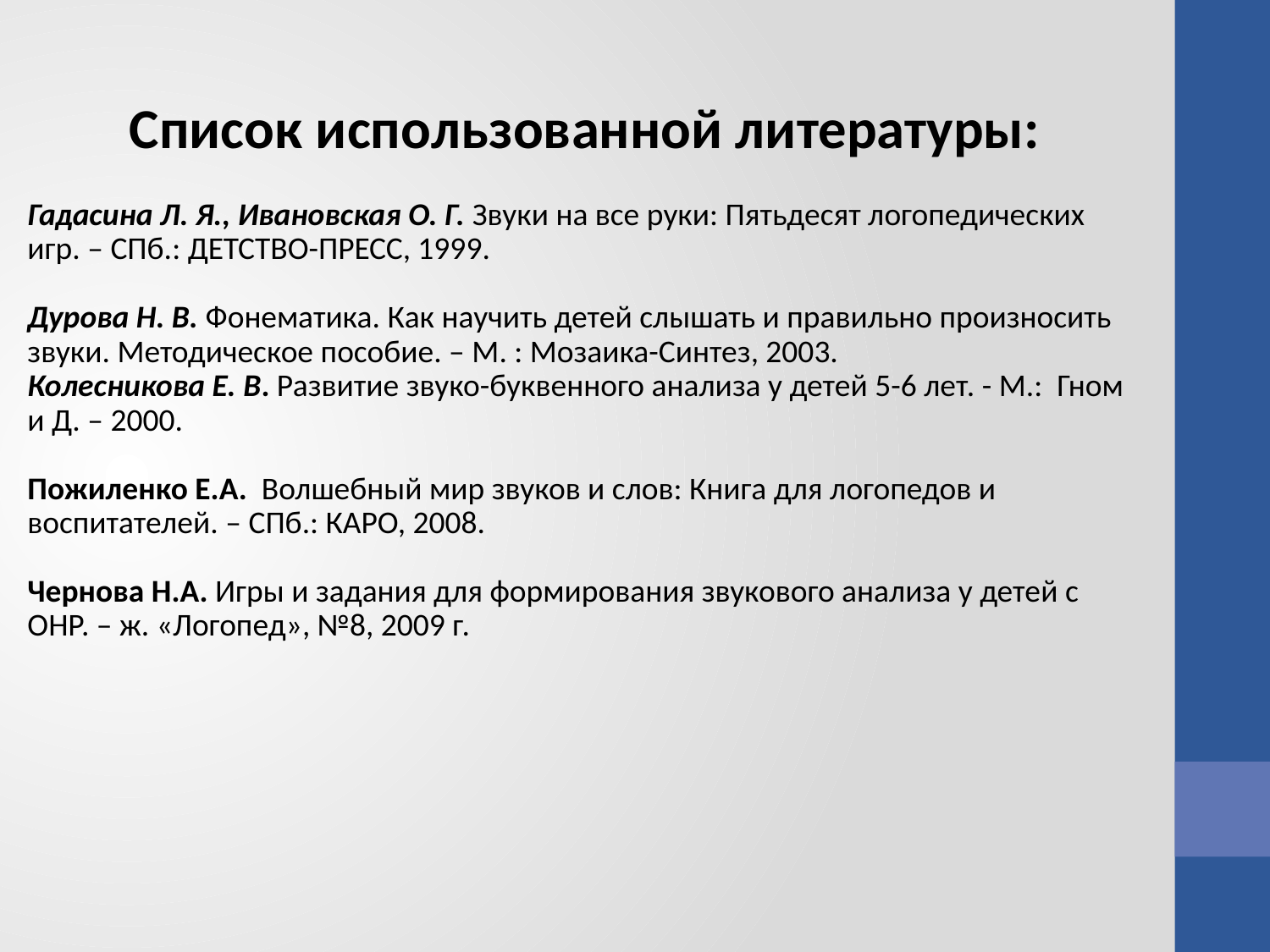

Список использованной литературы:

Гадасина Л. Я., Ивановская О. Г. Звуки на все руки: Пятьдесят логопедических игр. – СПб.: ДЕТСТВО-ПРЕСС, 1999.

Дурова Н. В. Фонематика. Как научить детей слышать и правильно произносить звуки. Методическое пособие. – М. : Мозаика-Синтез, 2003.
Колесникова Е. В. Развитие звуко-буквенного анализа у детей 5-6 лет. - М.:  Гном и Д. – 2000.

Пожиленко Е.А.  Волшебный мир звуков и слов: Книга для логопедов и воспитателей. – СПб.: КАРО, 2008.

Чернова Н.А. Игры и задания для формирования звукового анализа у детей с ОНР. – ж. «Логопед», №8, 2009 г.